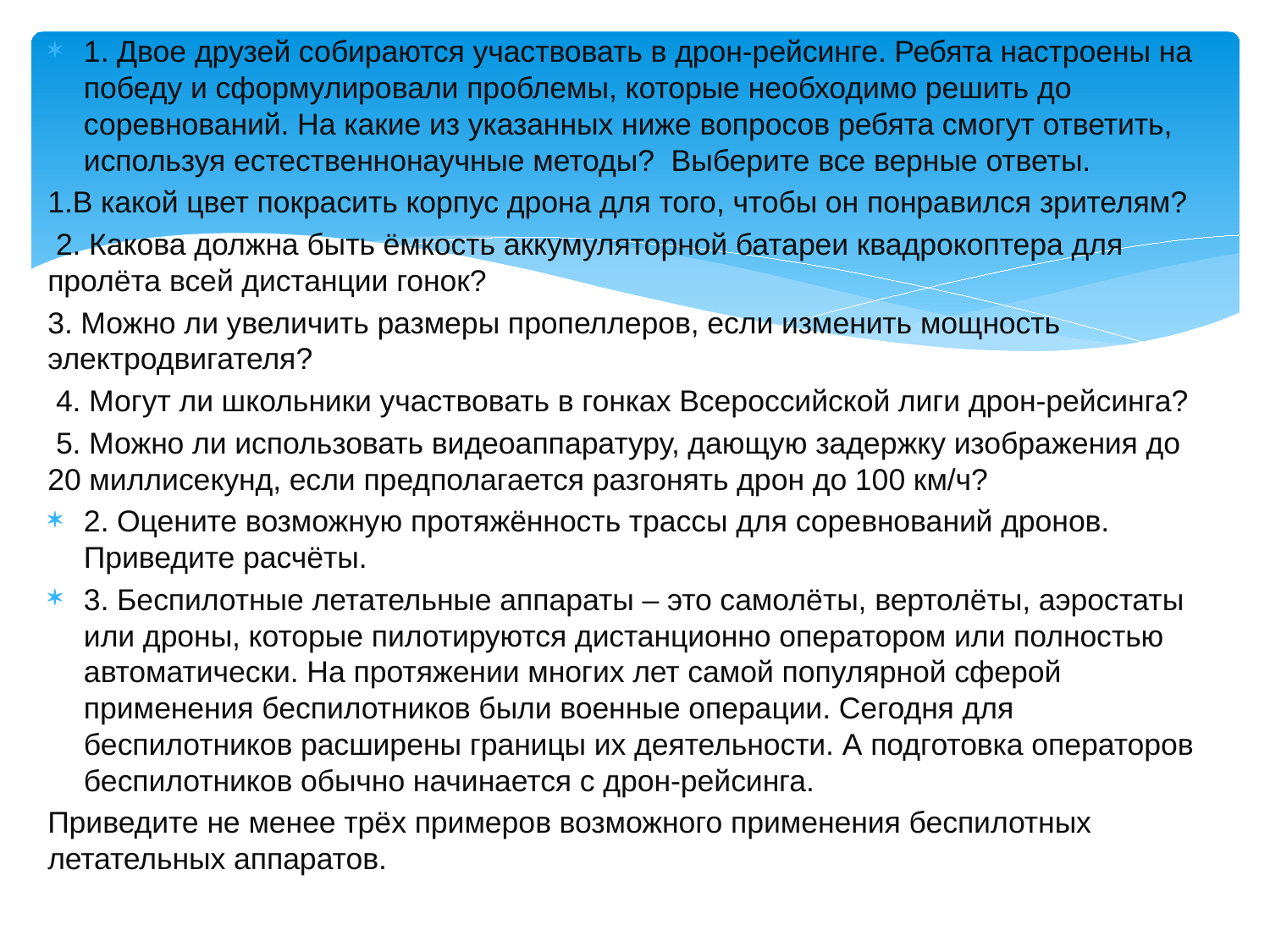

1. Двое друзей собираются участвовать в дрон-рейсинге. Ребята настроены на победу и сформулировали проблемы, которые необходимо решить до соревнований. На какие из указанных ниже вопросов ребята смогут ответить, используя естественнонаучные методы?  Выберите все верные ответы.
1.В какой цвет покрасить корпус дрона для того, чтобы он понравился зрителям?
 2. Какова должна быть ёмкость аккумуляторной батареи квадрокоптера для пролёта всей дистанции гонок?
3. Можно ли увеличить размеры пропеллеров, если изменить мощность электродвигателя?
 4. Могут ли школьники участвовать в гонках Всероссийской лиги дрон-рейсинга?
 5. Можно ли использовать видеоаппаратуру, дающую задержку изображения до 20 миллисекунд, если предполагается разгонять дрон до 100 км/ч?
2. Оцените возможную протяжённость трассы для соревнований дронов. Приведите расчёты.
3. Беспилотные летательные аппараты – это самолёты, вертолёты, аэростаты или дроны, которые пилотируются дистанционно оператором или полностью автоматически. На протяжении многих лет самой популярной сферой применения беспилотников были военные операции. Сегодня для беспилотников расширены границы их деятельности. А подготовка операторов беспилотников обычно начинается с дрон-рейсинга.
Приведите не менее трёх примеров возможного применения беспилотных летательных аппаратов.